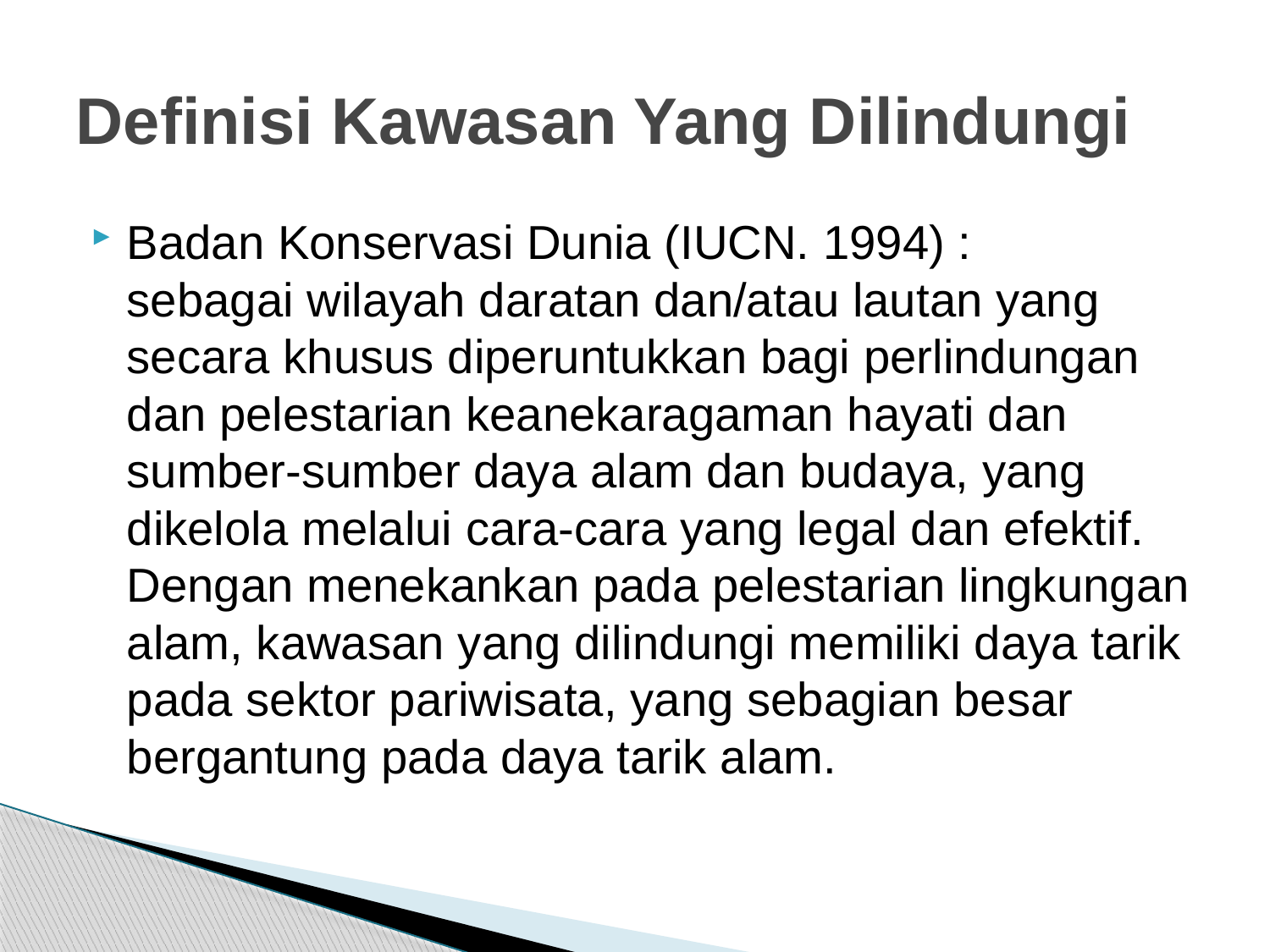

# Definisi Kawasan Yang Dilindungi
Badan Konservasi Dunia (IUCN. 1994) :
sebagai wilayah daratan dan/atau lautan yang secara khusus diperuntukkan bagi perlindungan dan pelestarian keanekaragaman hayati dan sumber-sumber daya alam dan budaya, yang dikelola melalui cara-cara yang legal dan efektif. Dengan menekankan pada pelestarian lingkungan alam, kawasan yang dilindungi memiliki daya tarik pada sektor pariwisata, yang sebagian besar bergantung pada daya tarik alam.